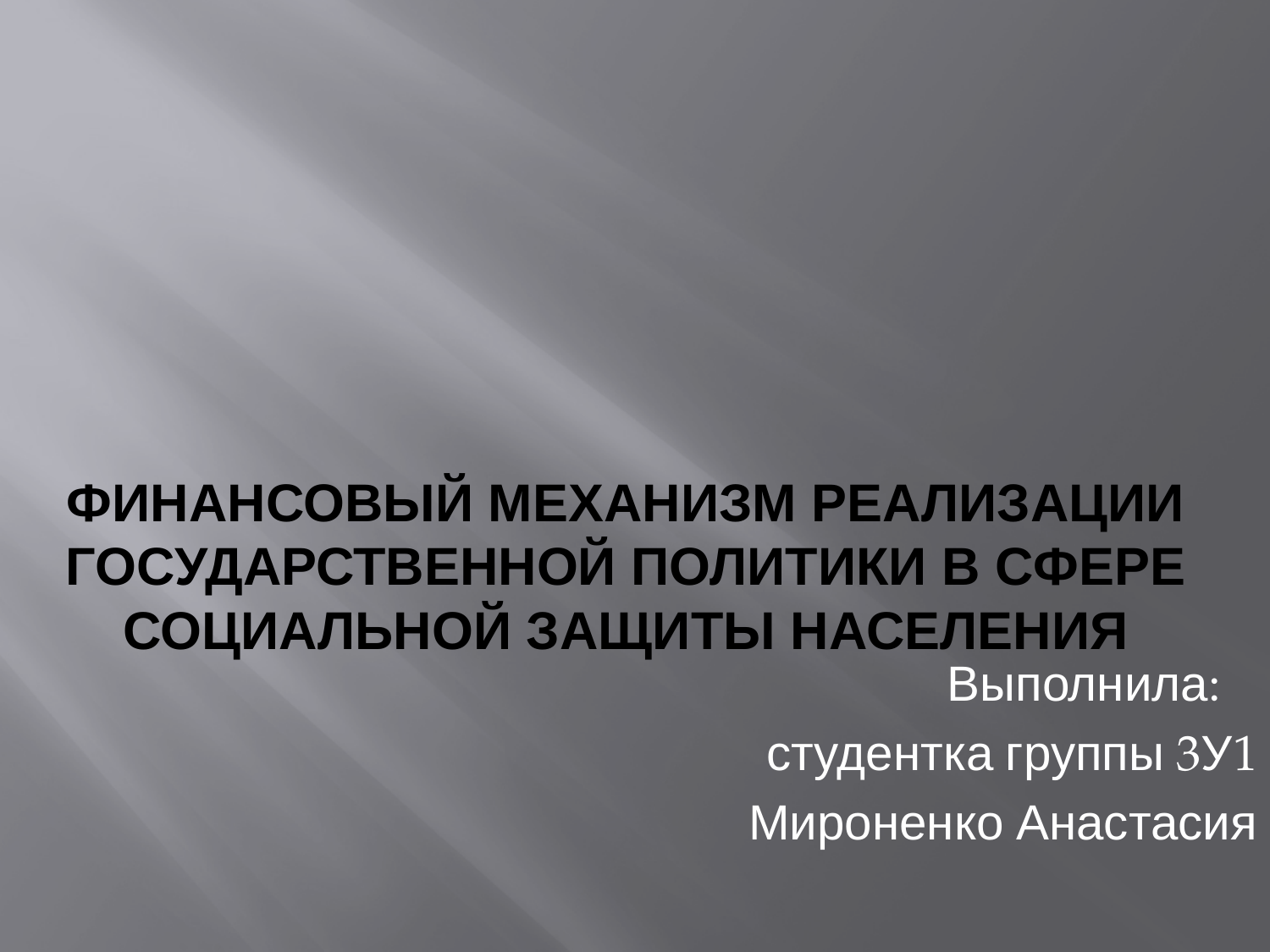

# Финансовый механизм реализации государственной политики в сфере социальной защиты населения
Выполнила:
студентка группы 3У1
Мироненко Анастасия